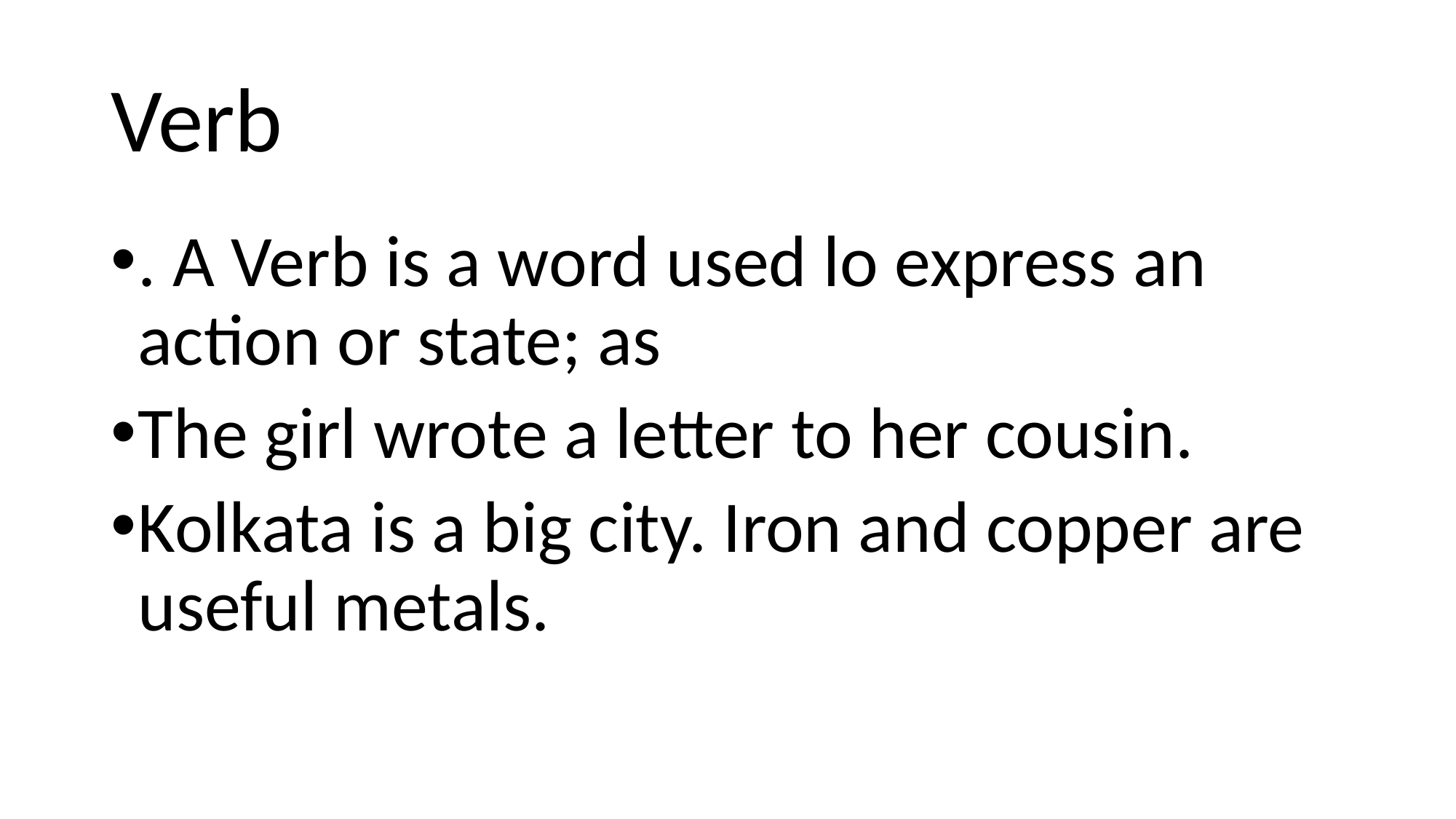

# Verb
. A Verb is a word used lo express an action or state; as
The girl wrote a letter to her cousin.
Kolkata is a big city. Iron and copper are useful metals.